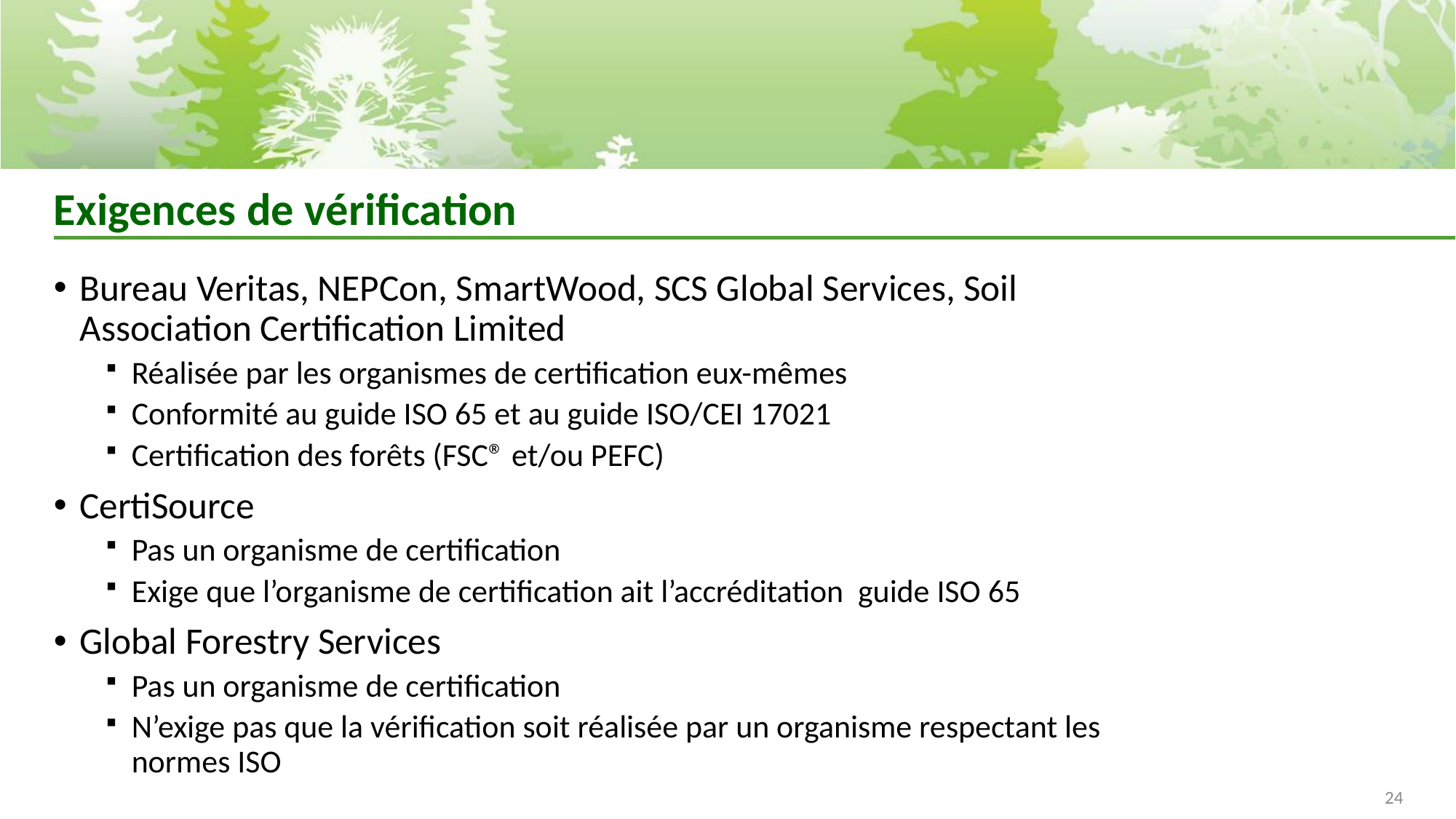

# Exigences de vérification
Bureau Veritas, NEPCon, SmartWood, SCS Global Services, Soil Association Certification Limited
Réalisée par les organismes de certification eux-mêmes
Conformité au guide ISO 65 et au guide ISO/CEI 17021
Certification des forêts (FSC® et/ou PEFC)
CertiSource
Pas un organisme de certification
Exige que l’organisme de certification ait l’accréditation  guide ISO 65
Global Forestry Services
Pas un organisme de certification
N’exige pas que la vérification soit réalisée par un organisme respectant les normes ISO

24